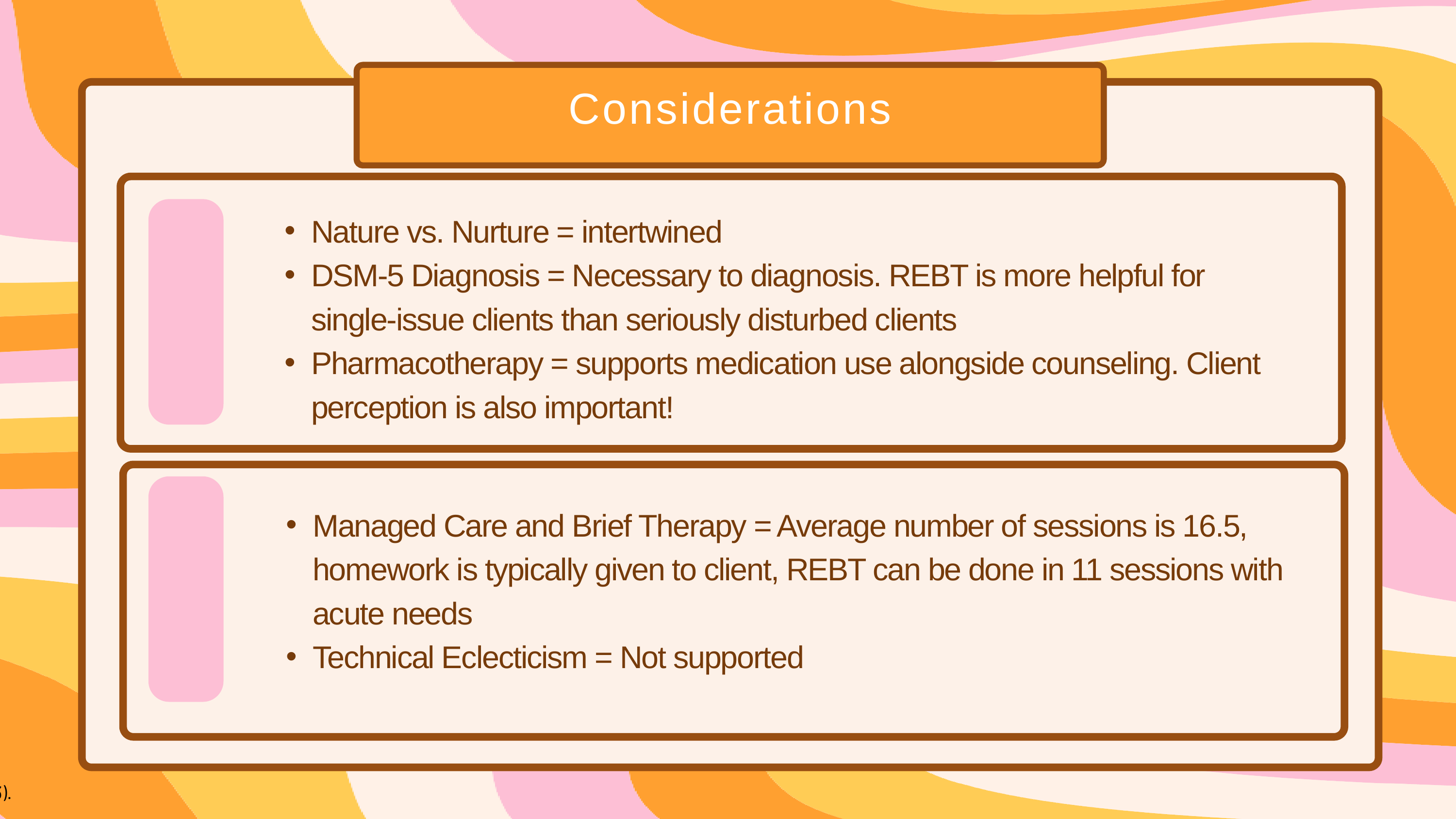

Considerations

Nature vs. Nurture = intertwined
DSM-5 Diagnosis = Necessary to diagnosis. REBT is more helpful for single-issue clients than seriously disturbed clients
Pharmacotherapy = supports medication use alongside counseling. Client perception is also important!

Managed Care and Brief Therapy = Average number of sessions is 16.5, homework is typically given to client, REBT can be done in 11 sessions with acute needs
Technical Eclecticism = Not supported

(Fall et al., 2023).